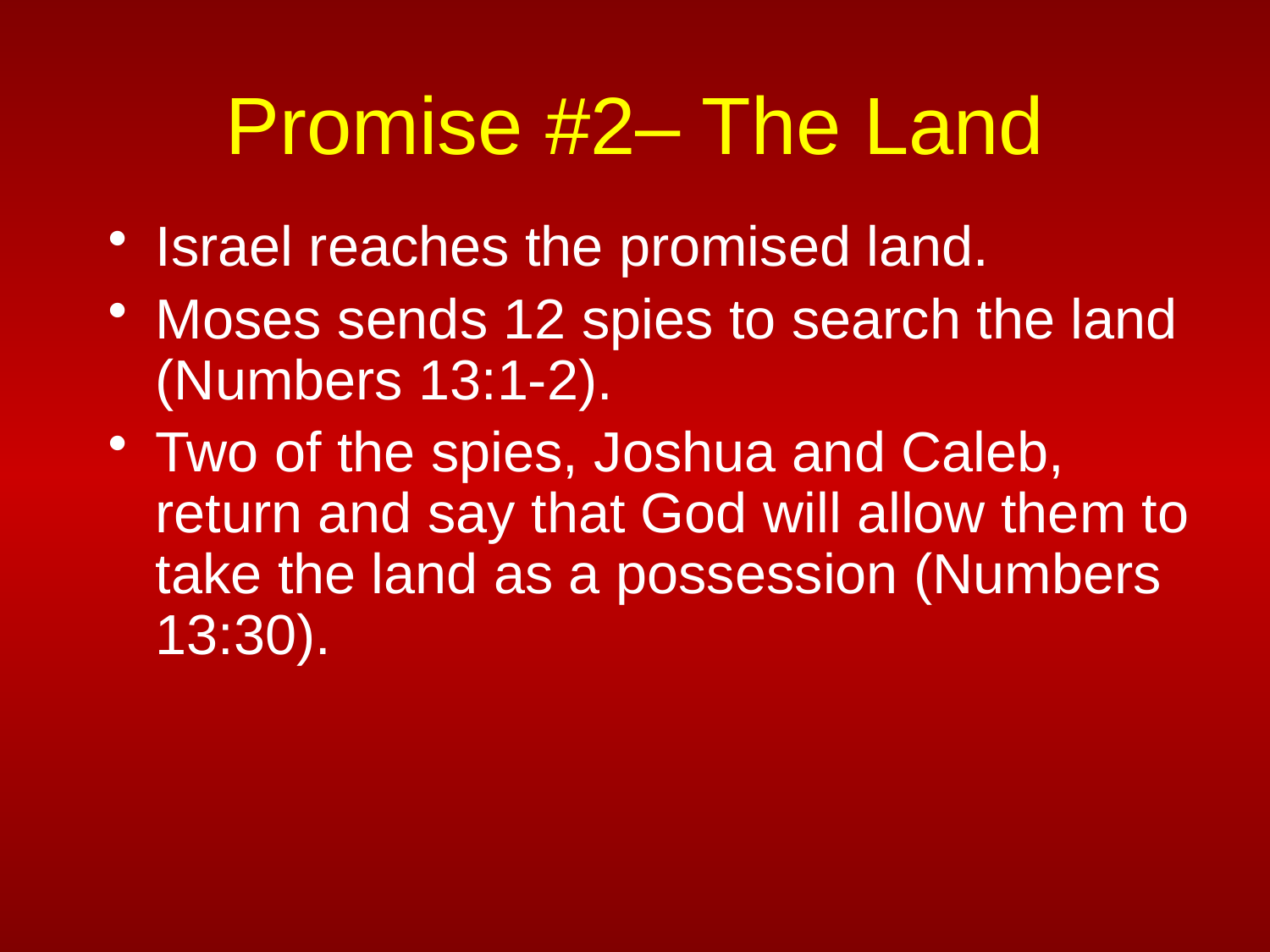

# Promise #2– The Land
Israel reaches the promised land.
Moses sends 12 spies to search the land (Numbers 13:1-2).
Two of the spies, Joshua and Caleb, return and say that God will allow them to take the land as a possession (Numbers 13:30).